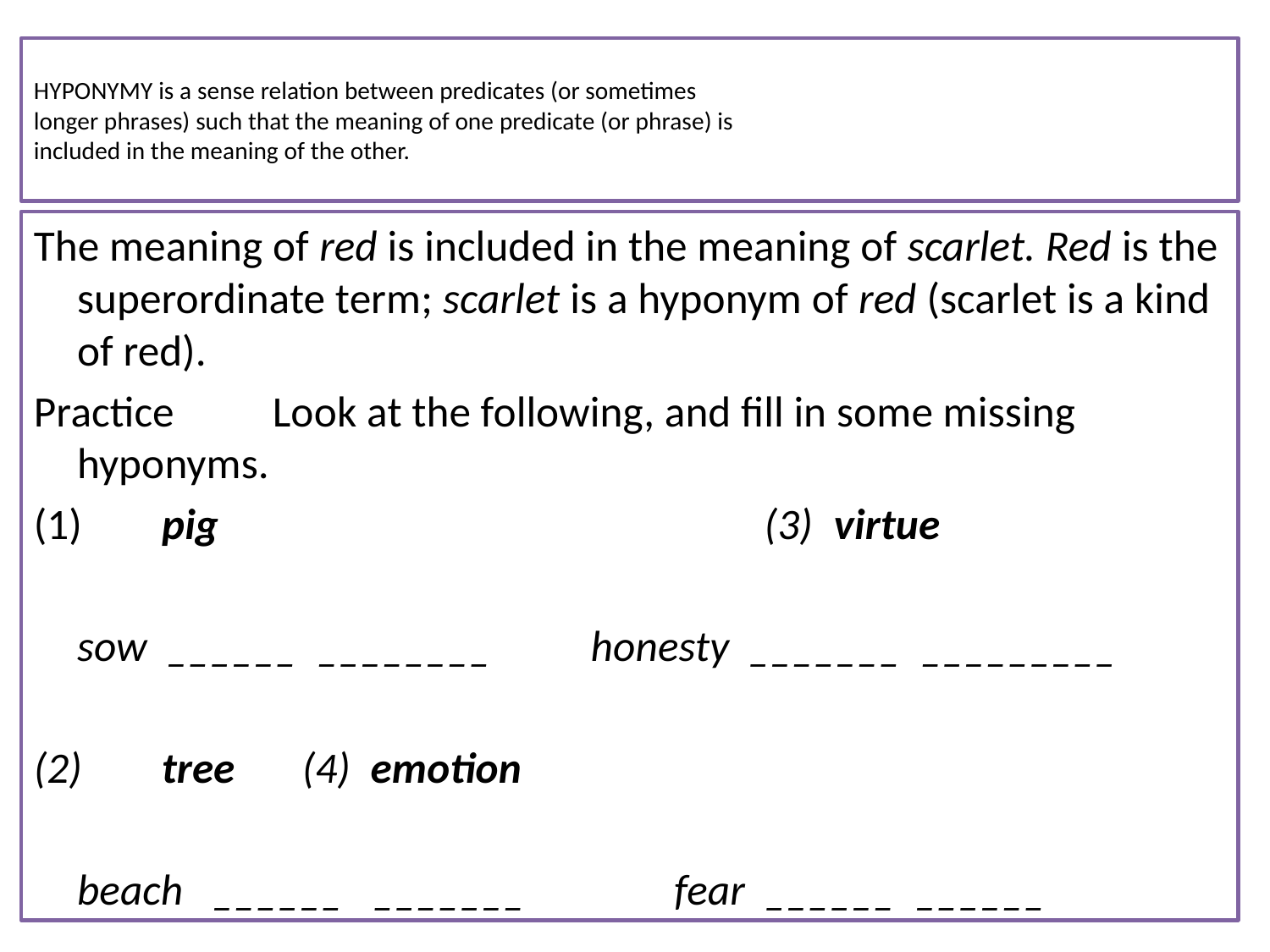

# HYPONYMY is a sense relation between predicates (or sometimes longer phrases) such that the meaning of one predicate (or phrase) is included in the meaning of the other.
The meaning of red is included in the meaning of scarlet. Red is the superordinate term; scarlet is a hyponym of red (scarlet is a kind of red).
Practice 	Look at the following, and fill in some missing hyponyms.
(1)        pig                                                       (3)  virtue

	sow  ______  ________          honesty  _______  _________

(2)        tree 					   (4)  emotion

	beach   ______   _______               fear  ______  ______